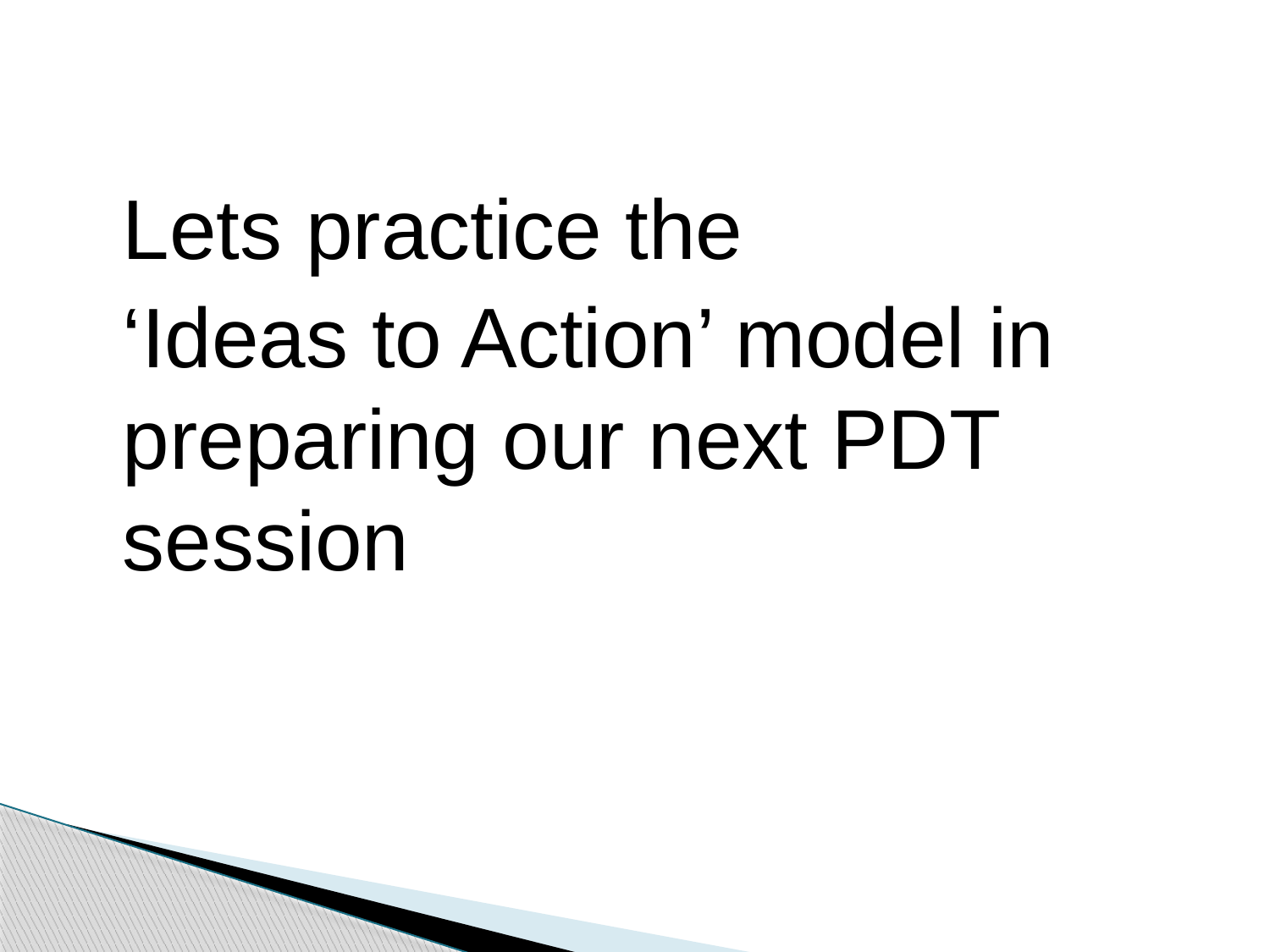

Lets practice the
	‘Ideas to Action’ model in preparing our next PDT session